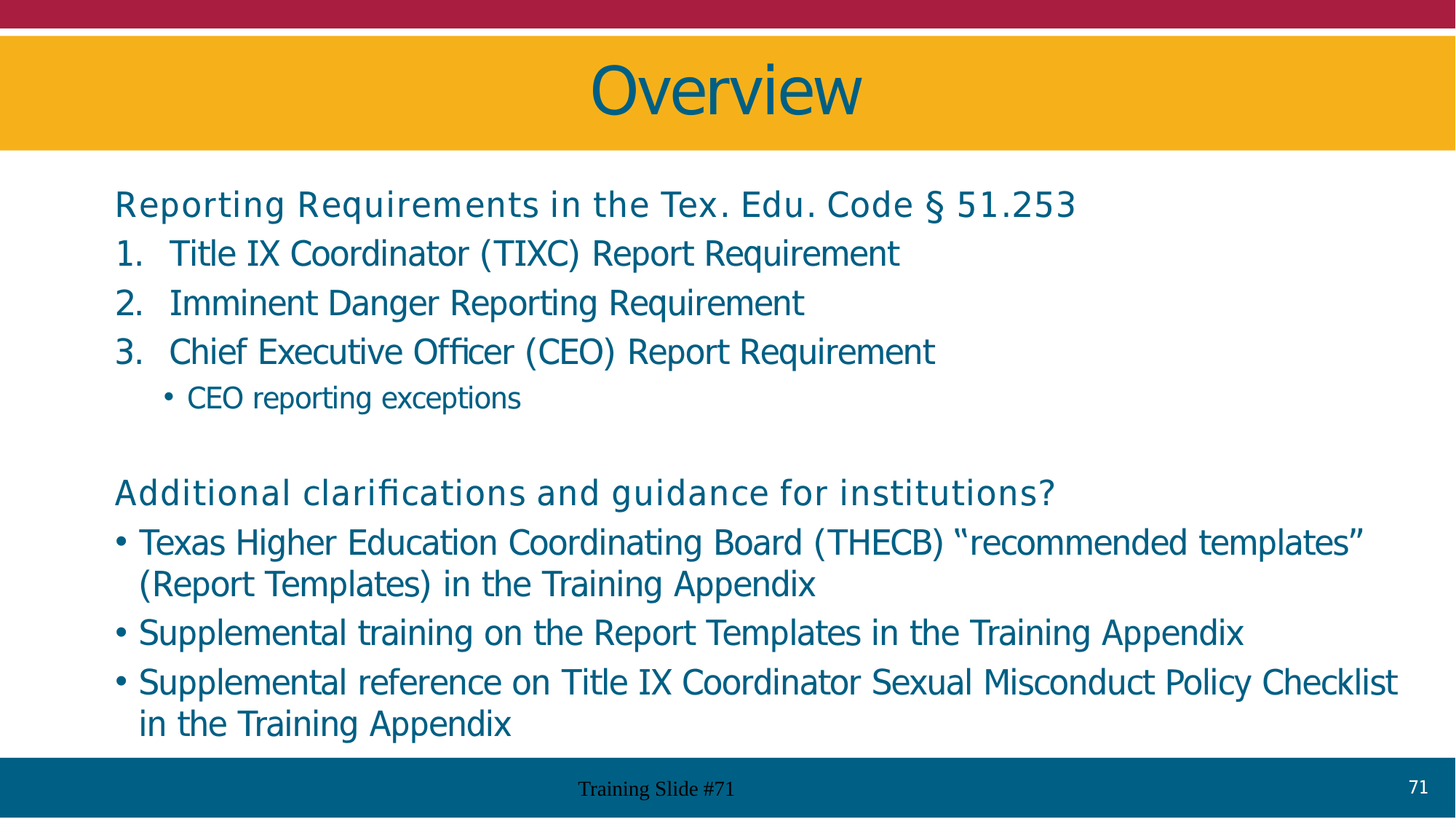

# Overview
Reporting Requirements in the Tex. Edu. Code § 51.253
Title IX Coordinator (TIXC) Report Requirement
Imminent Danger Reporting Requirement
Chief Executive Officer (CEO) Report Requirement
CEO reporting exceptions

Additional clarifications and guidance for institutions?
Texas Higher Education Coordinating Board (THECB) “recommended templates” (Report Templates) in the Training Appendix
Supplemental training on the Report Templates in the Training Appendix
Supplemental reference on Title IX Coordinator Sexual Misconduct Policy Checklist in the Training Appendix

71
Training Slide #71